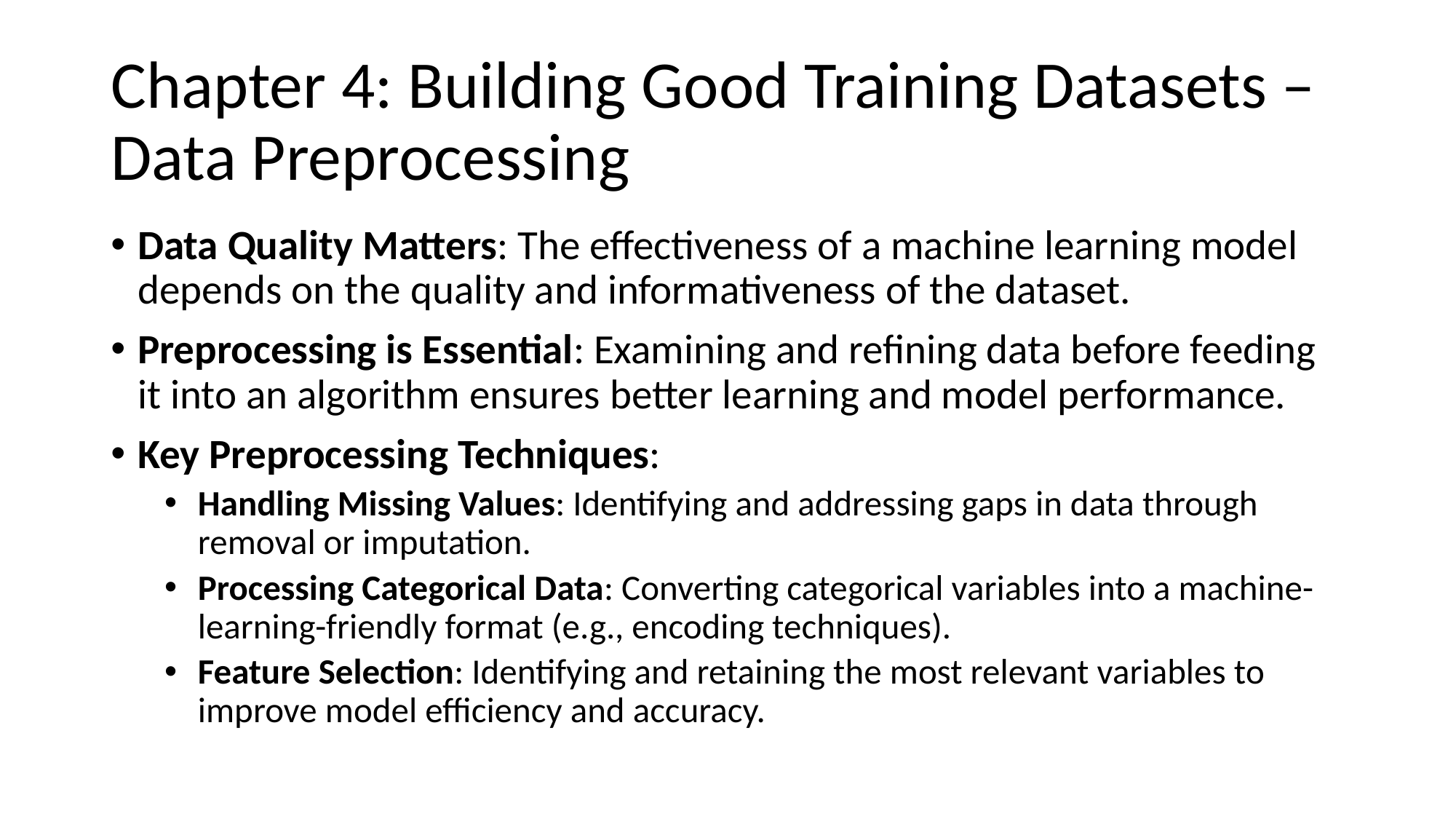

# Chapter 4: Building Good Training Datasets – Data Preprocessing
Data Quality Matters: The effectiveness of a machine learning model depends on the quality and informativeness of the dataset.
Preprocessing is Essential: Examining and refining data before feeding it into an algorithm ensures better learning and model performance.
Key Preprocessing Techniques:
Handling Missing Values: Identifying and addressing gaps in data through removal or imputation.
Processing Categorical Data: Converting categorical variables into a machine-learning-friendly format (e.g., encoding techniques).
Feature Selection: Identifying and retaining the most relevant variables to improve model efficiency and accuracy.